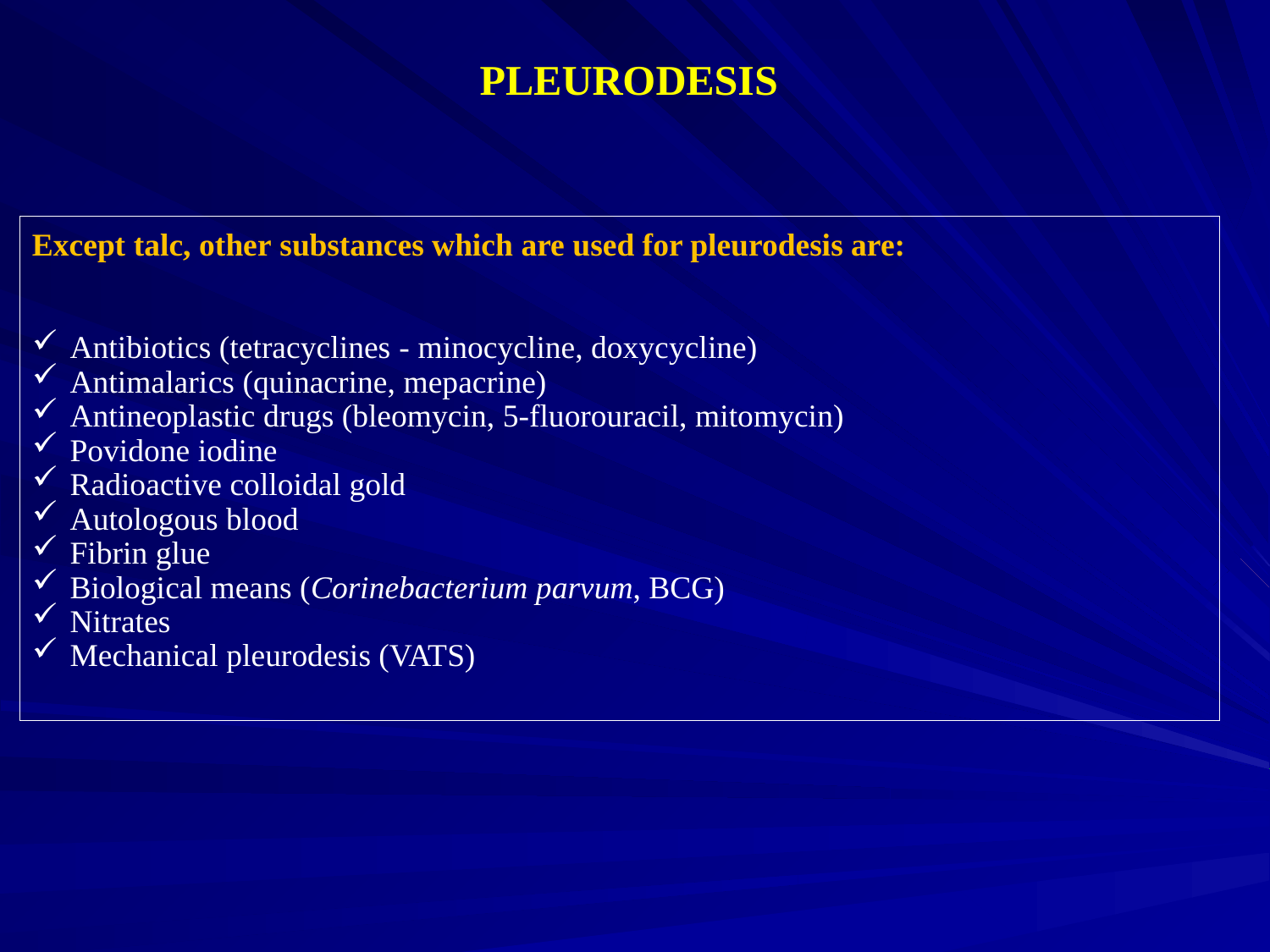

PLEURODESIS
Except talc, other substances which are used for pleurodesis are:

 Antibiotics (tetracyclines - minocycline, doxycycline)
 Antimalarics (quinacrine, mepacrine)
 Antineoplastic drugs (bleomycin, 5-fluorouracil, mitomycin)
 Povidone iodine
 Radioactive colloidal gold
 Autologous blood
 Fibrin glue
 Biological means (Corinebacterium parvum, BCG)
 Nitrates
 Mechanical pleurodesis (VATS)